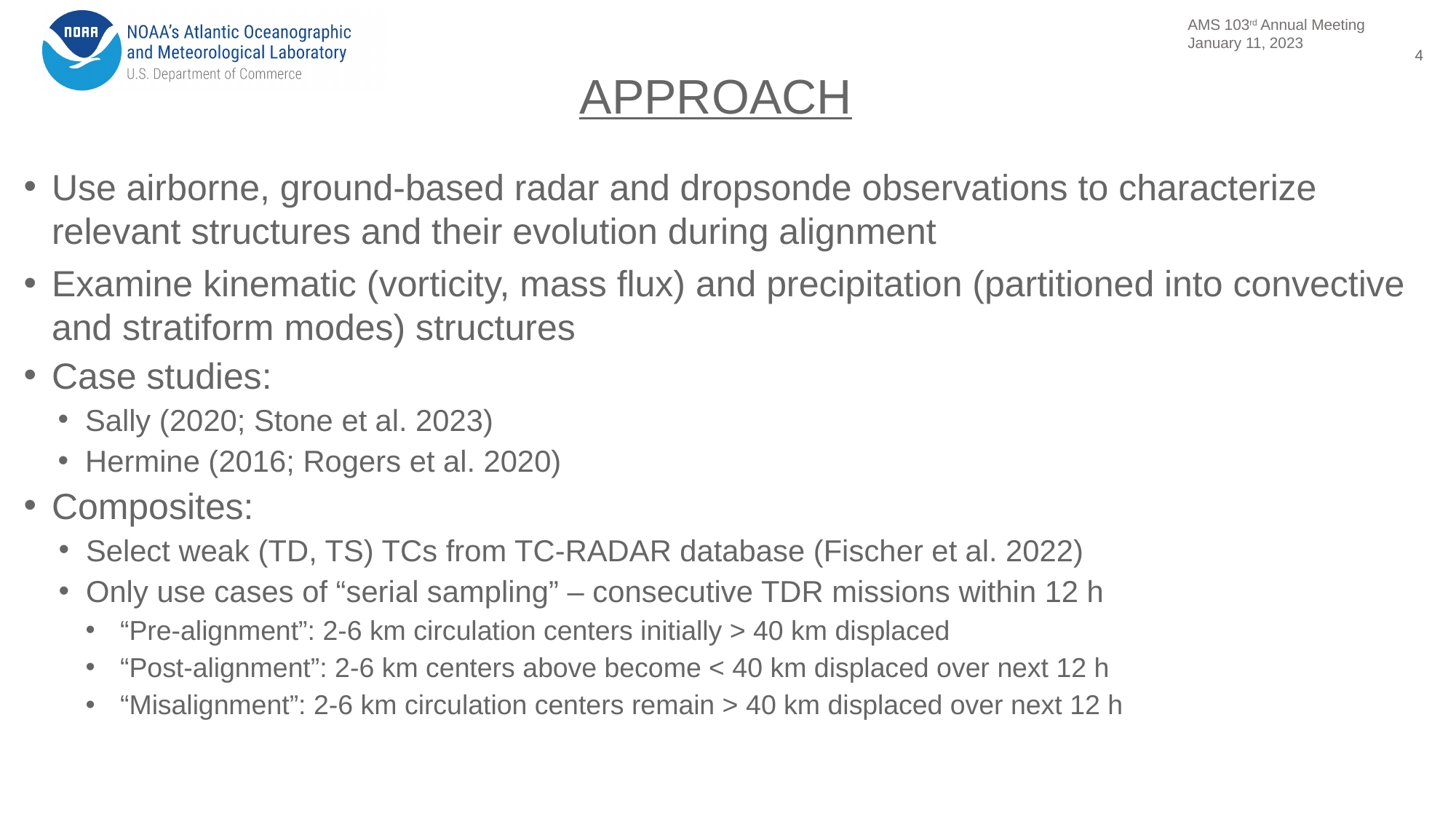

4
APPROACH
Use airborne, ground-based radar and dropsonde observations to characterize relevant structures and their evolution during alignment
Examine kinematic (vorticity, mass flux) and precipitation (partitioned into convective and stratiform modes) structures
Case studies:
Sally (2020; Stone et al. 2023)
Hermine (2016; Rogers et al. 2020)
Composites:
Select weak (TD, TS) TCs from TC-RADAR database (Fischer et al. 2022)
Only use cases of “serial sampling” – consecutive TDR missions within 12 h
“Pre-alignment”: 2-6 km circulation centers initially > 40 km displaced
“Post-alignment”: 2-6 km centers above become < 40 km displaced over next 12 h
“Misalignment”: 2-6 km circulation centers remain > 40 km displaced over next 12 h